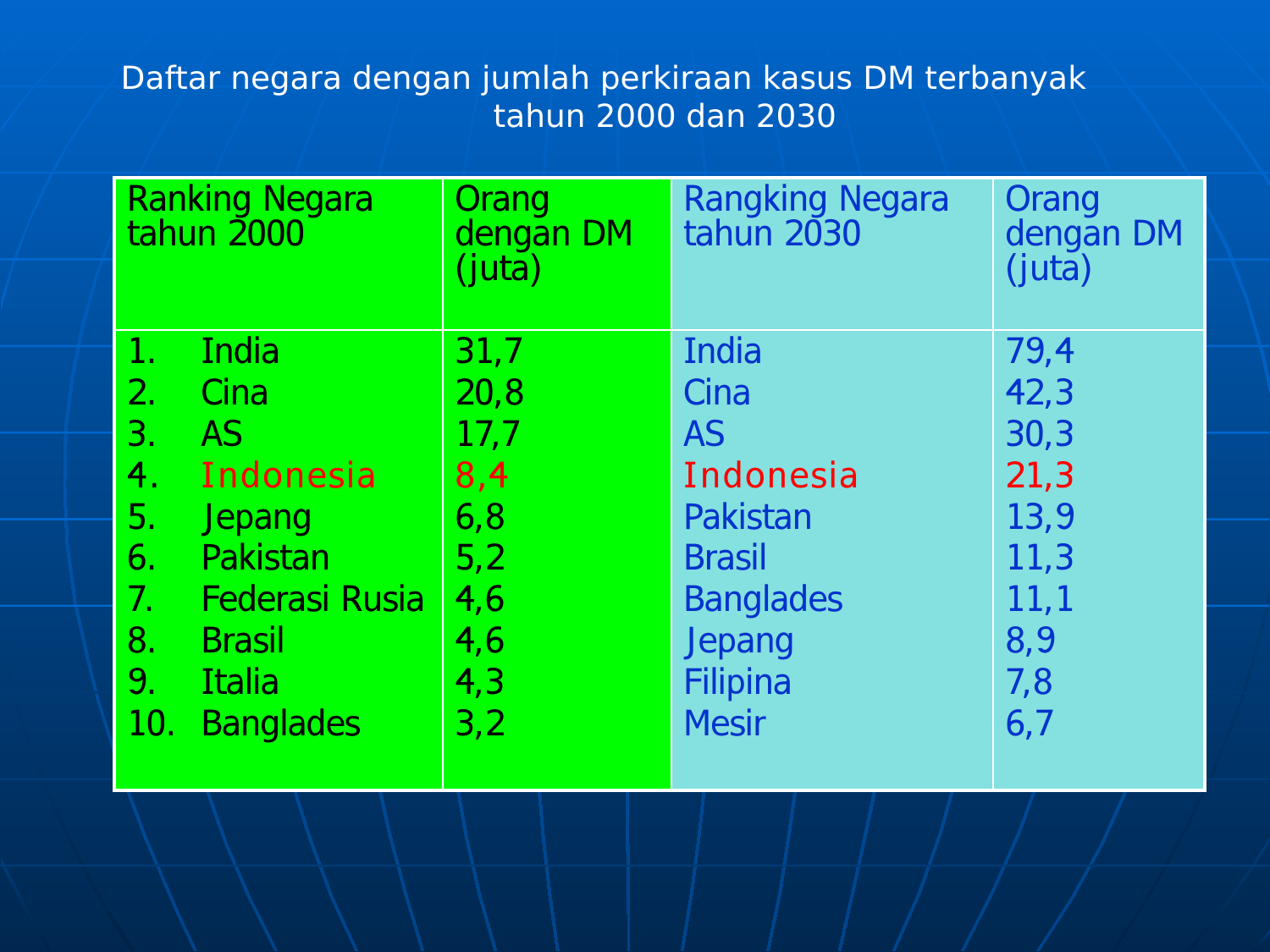

Daftar negara dengan jumlah perkiraan kasus DM terbanyak             tahun 2000 dan 2030
| Ranking Negara tahun 2000 | Orang dengan DM (juta) | Rangking Negara tahun 2030 | Orang dengan DM (juta) |
| --- | --- | --- | --- |
| India Cina AS Indonesia Jepang Pakistan Federasi Rusia Brasil Italia Banglades | 31,7 20,8 17,7 8,4 6,8 5,2 4,6 4,6 4,3 3,2 | India Cina AS Indonesia Pakistan Brasil Banglades Jepang Filipina Mesir | 79,4 42,3 30,3 21,3 13,9 11,3 11,1 8,9 7,8 6,7 |